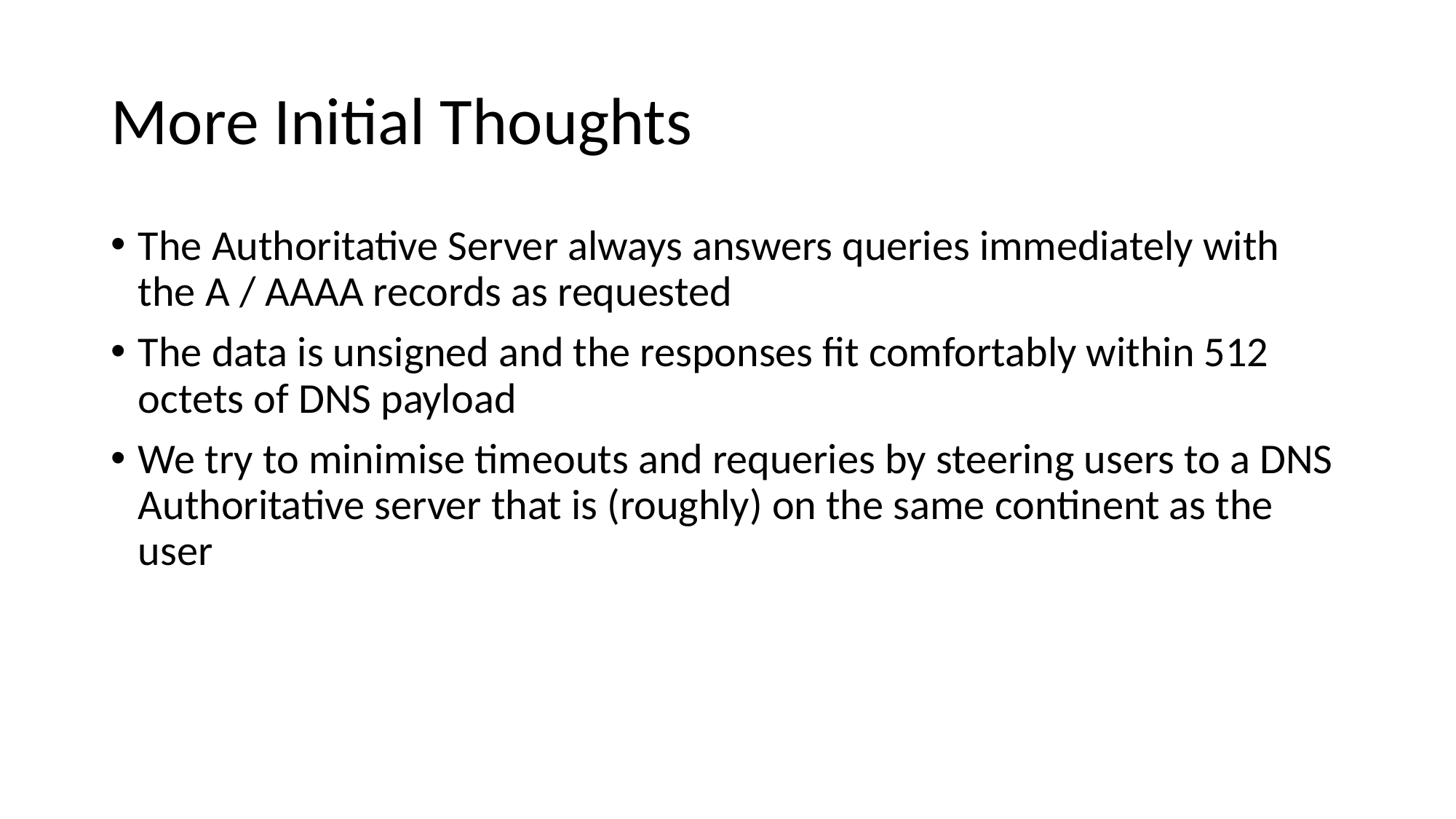

# More Initial Thoughts
The Authoritative Server always answers queries immediately with the A / AAAA records as requested
The data is unsigned and the responses fit comfortably within 512 octets of DNS payload
We try to minimise timeouts and requeries by steering users to a DNS Authoritative server that is (roughly) on the same continent as the user